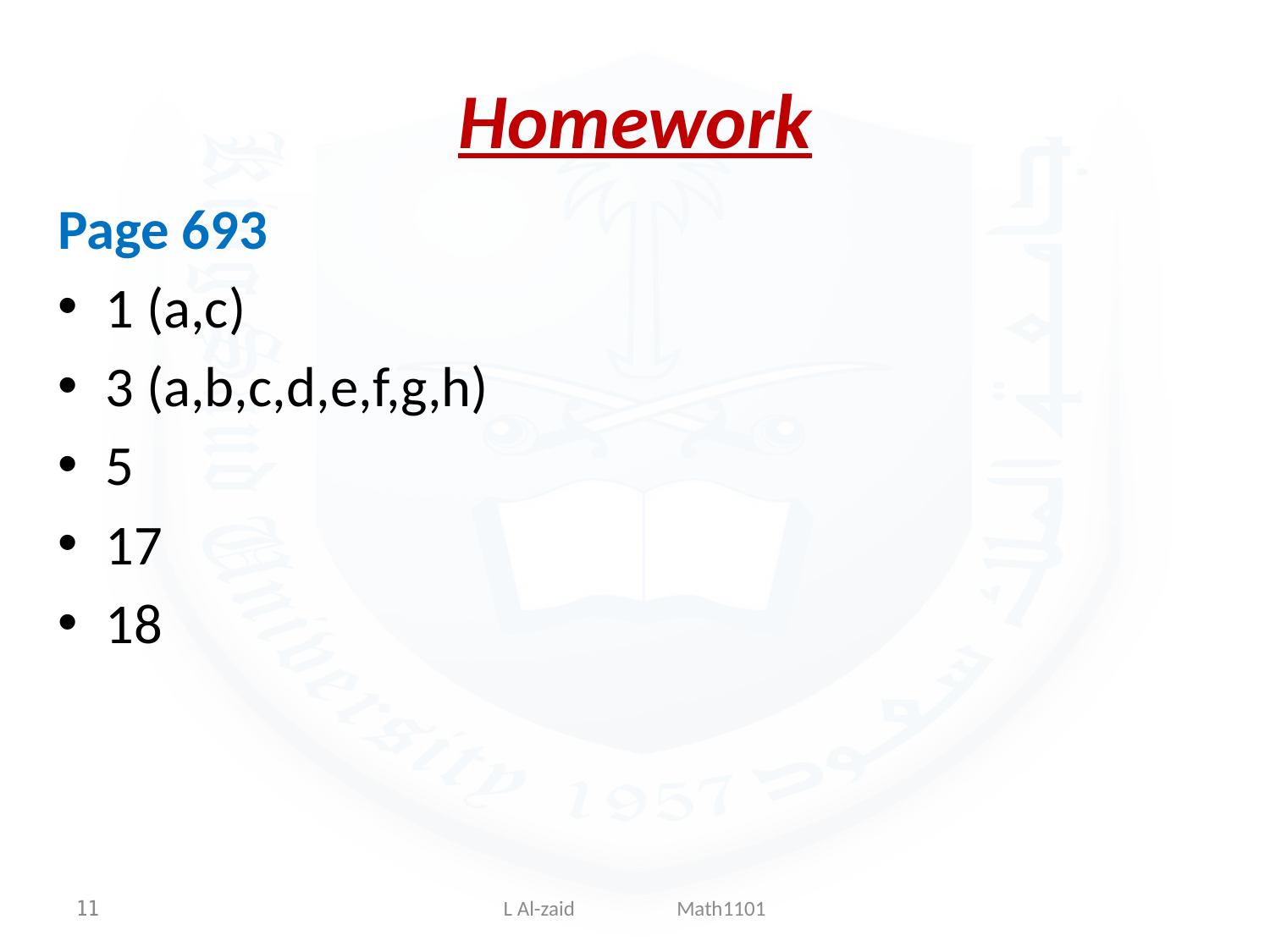

# Homework
Page 693
1 (a,c)
3 (a,b,c,d,e,f,g,h)
5
17
18
11
L Al-zaid                     Math1101